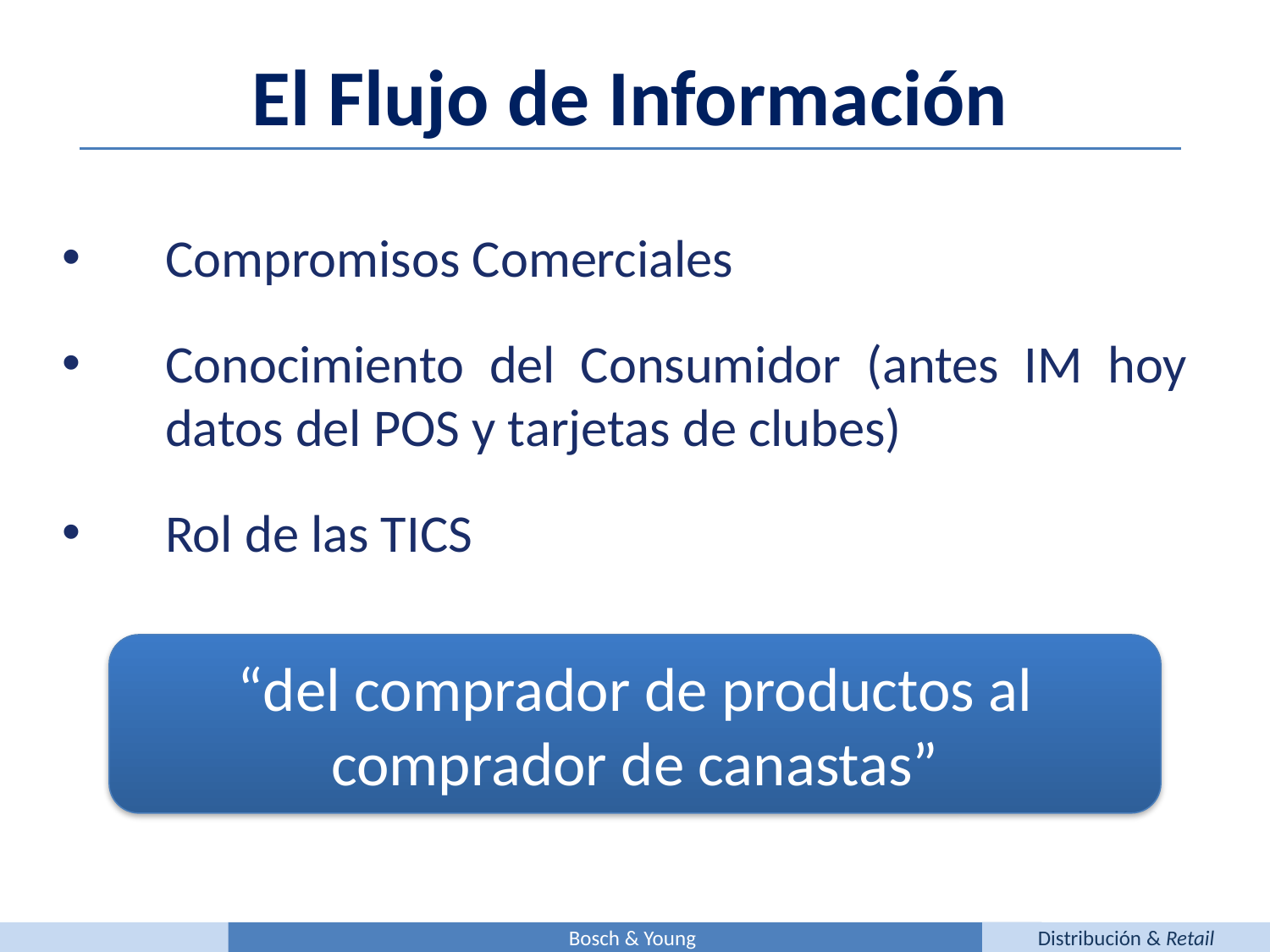

El Flujo de Información
Compromisos Comerciales

Conocimiento del Consumidor (antes IM hoy datos del POS y tarjetas de clubes)

Rol de las TICS

“del comprador de productos al comprador de canastas”

Bosch & Young
Distribución & Retail